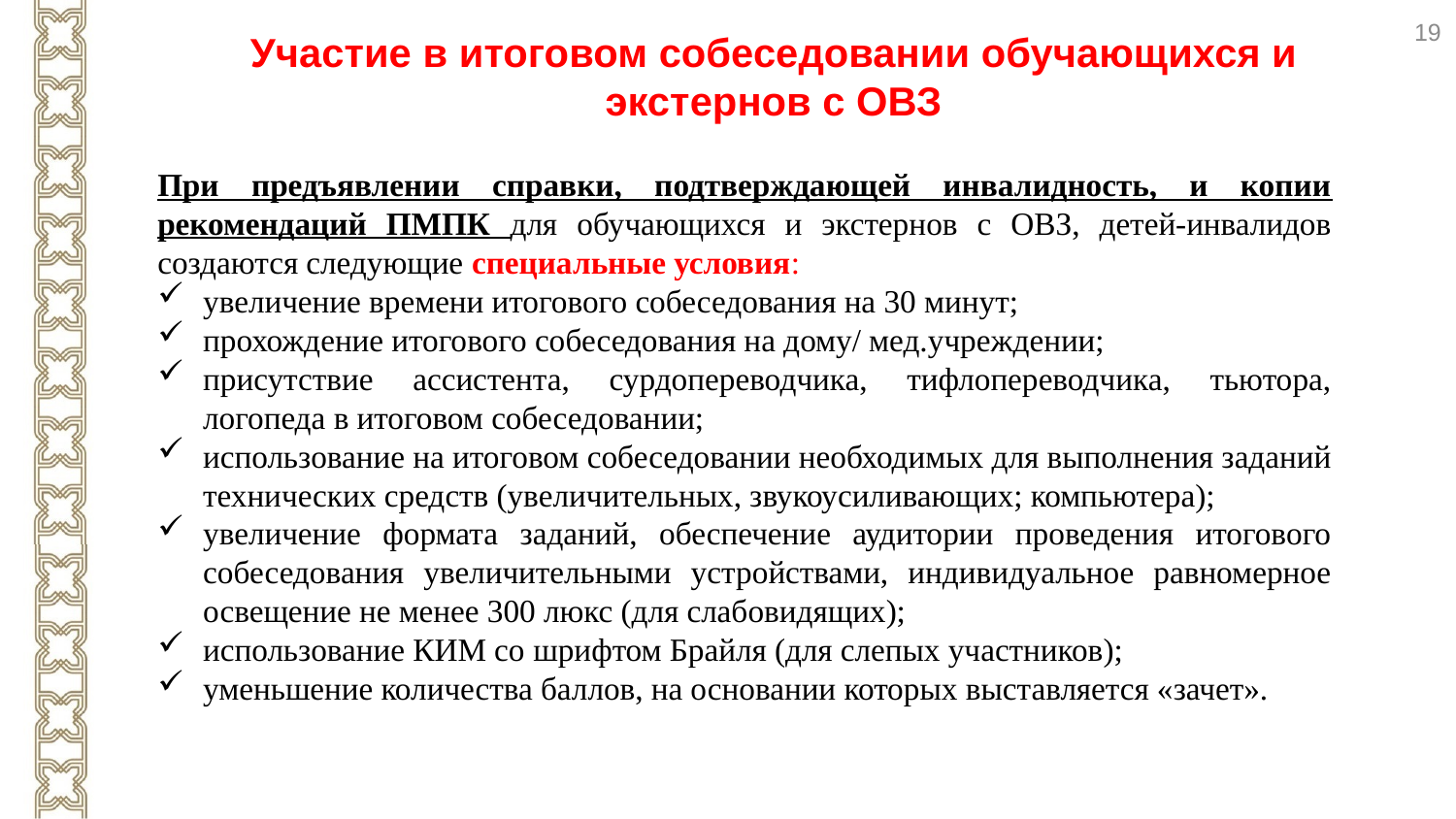

19
Участие в итоговом собеседовании обучающихся и экстернов с ОВЗ
При предъявлении справки, подтверждающей инвалидность, и копии рекомендаций ПМПК для обучающихся и экстернов с ОВЗ, детей-инвалидов создаются следующие специальные условия:
увеличение времени итогового собеседования на 30 минут;
прохождение итогового собеседования на дому/ мед.учреждении;
присутствие ассистента, сурдопереводчика, тифлопереводчика, тьютора, логопеда в итоговом собеседовании;
использование на итоговом собеседовании необходимых для выполнения заданий технических средств (увеличительных, звукоусиливающих; компьютера);
увеличение формата заданий, обеспечение аудитории проведения итогового собеседования увеличительными устройствами, индивидуальное равномерное освещение не менее 300 люкс (для слабовидящих);
использование КИМ со шрифтом Брайля (для слепых участников);
уменьшение количества баллов, на основании которых выставляется «зачет».